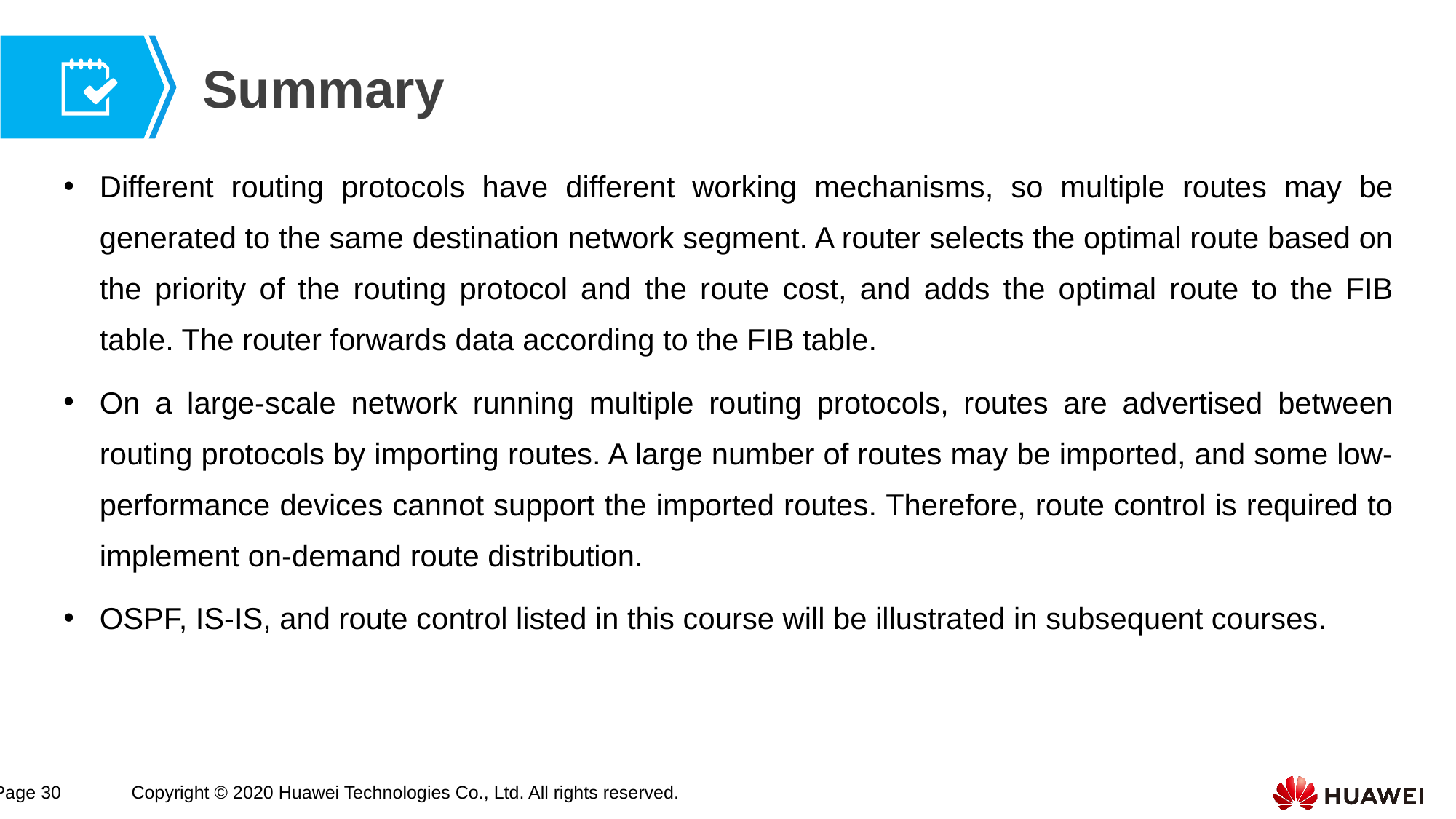

Different routing protocols have different working mechanisms, so multiple routes may be generated to the same destination network segment. A router selects the optimal route based on the priority of the routing protocol and the route cost, and adds the optimal route to the FIB table. The router forwards data according to the FIB table.
On a large-scale network running multiple routing protocols, routes are advertised between routing protocols by importing routes. A large number of routes may be imported, and some low-performance devices cannot support the imported routes. Therefore, route control is required to implement on-demand route distribution.
OSPF, IS-IS, and route control listed in this course will be illustrated in subsequent courses.